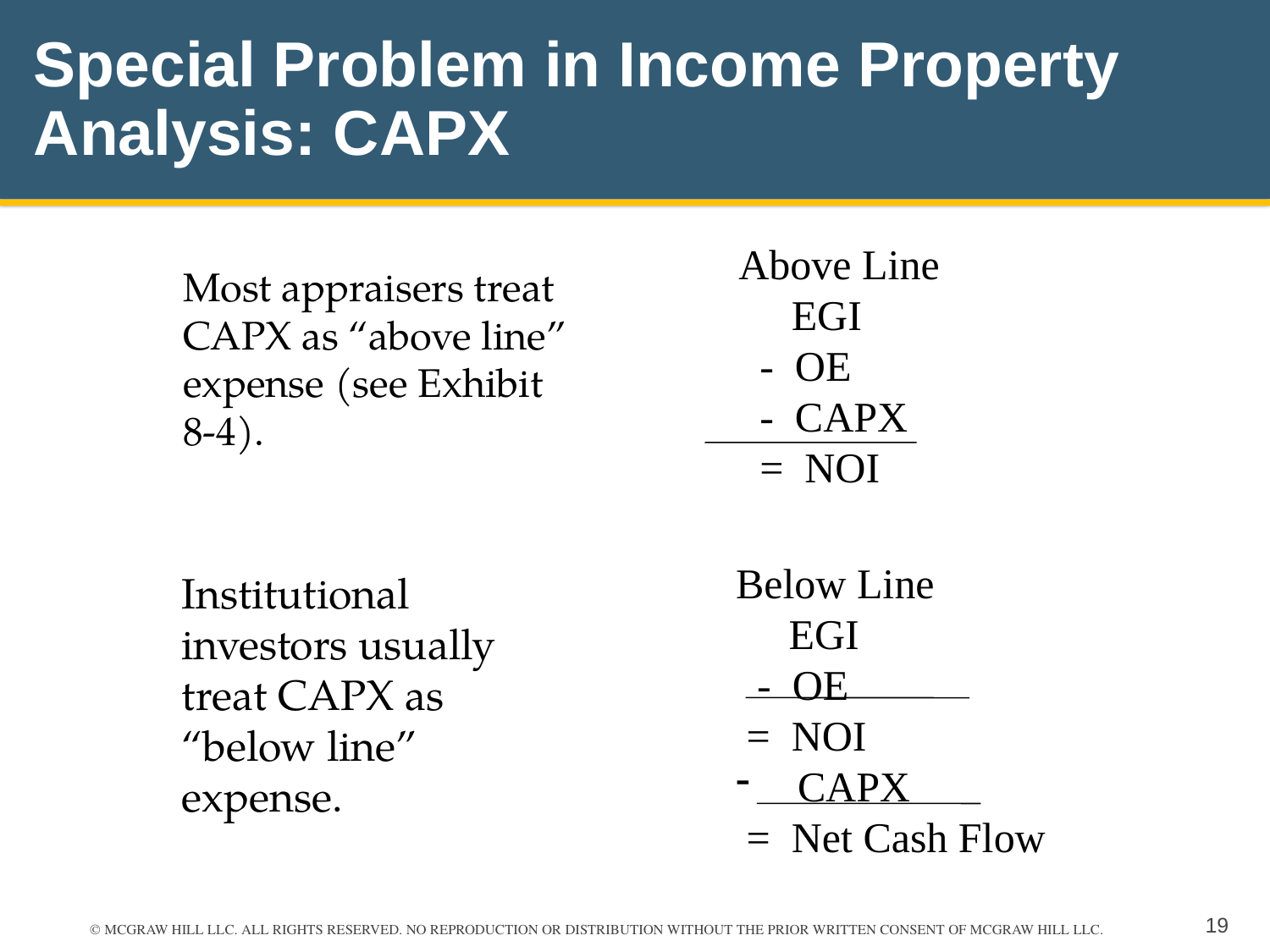

# Special Problem in Income Property Analysis: CAPX
Above Line
     EGI
  -  OE
  -  CAPX
  =  NOI

	Most appraisers treat CAPX as “above line” expense (see Exhibit 8-4).
Below Line
     EGI
  -  OE
 =  NOI
   CAPX
 =  Net Cash Flow

Institutional investors usually treat CAPX as “below line” expense.
© MCGRAW HILL LLC. ALL RIGHTS RESERVED. NO REPRODUCTION OR DISTRIBUTION WITHOUT THE PRIOR WRITTEN CONSENT OF MCGRAW HILL LLC.
19